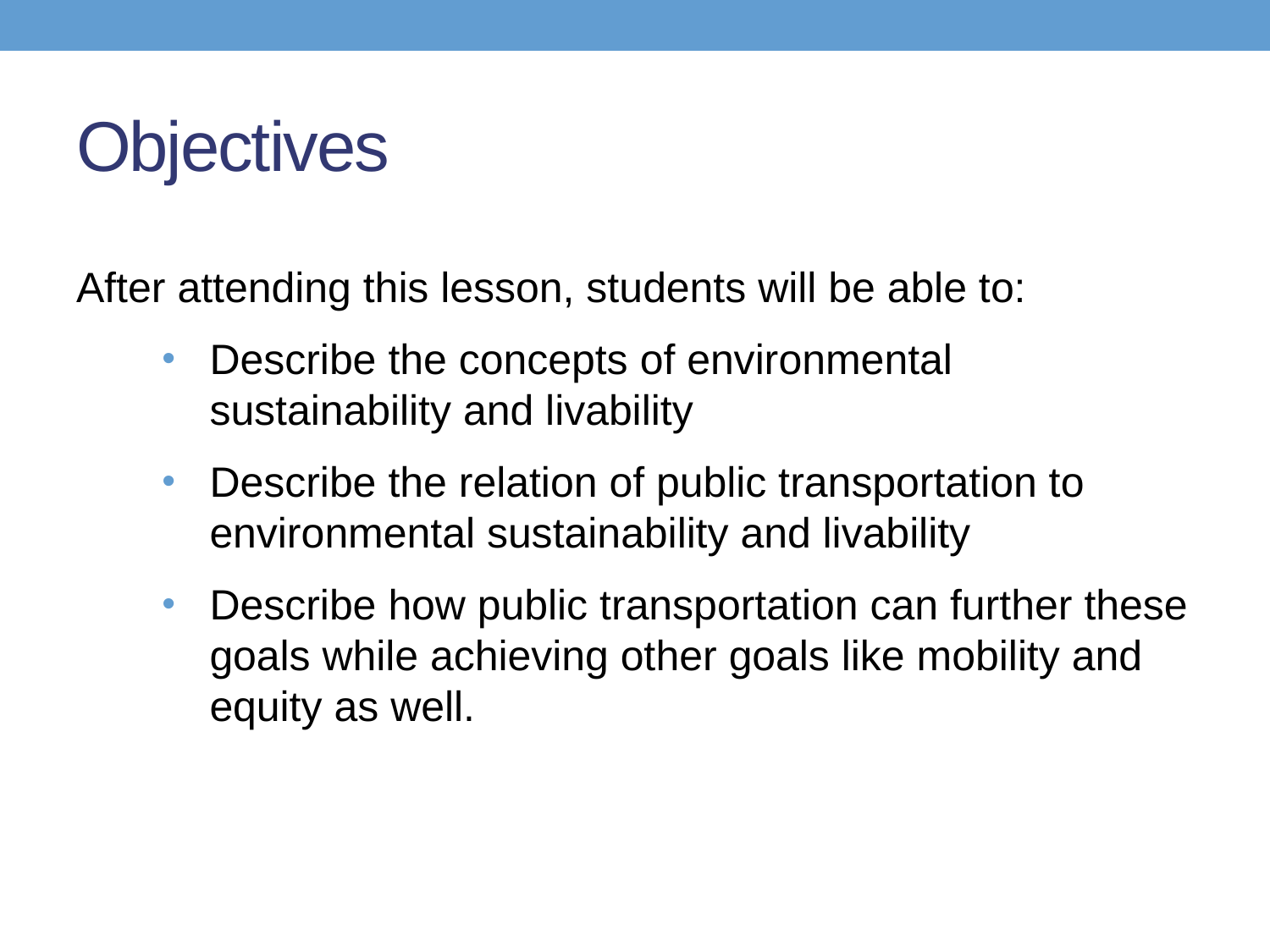

# Objectives
After attending this lesson, students will be able to:
Describe the concepts of environmental sustainability and livability
Describe the relation of public transportation to environmental sustainability and livability
Describe how public transportation can further these goals while achieving other goals like mobility and equity as well.